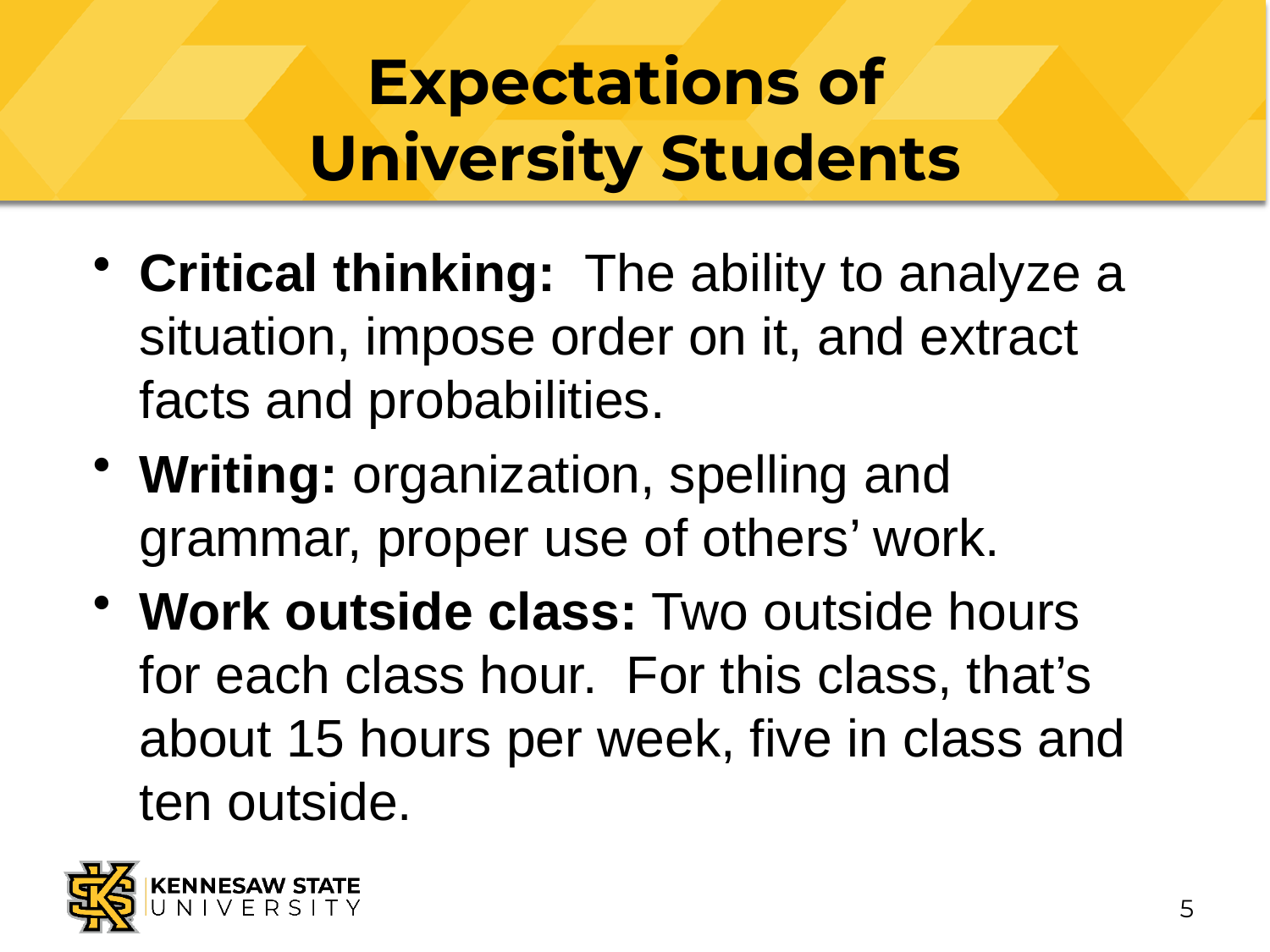

# Expectations of University Students
Critical thinking:  The ability to analyze a situation, impose order on it, and extract facts and probabilities.
Writing: organization, spelling and grammar, proper use of others’ work.
Work outside class: Two outside hours for each class hour.  For this class, that’s about 15 hours per week, five in class and ten outside.
5